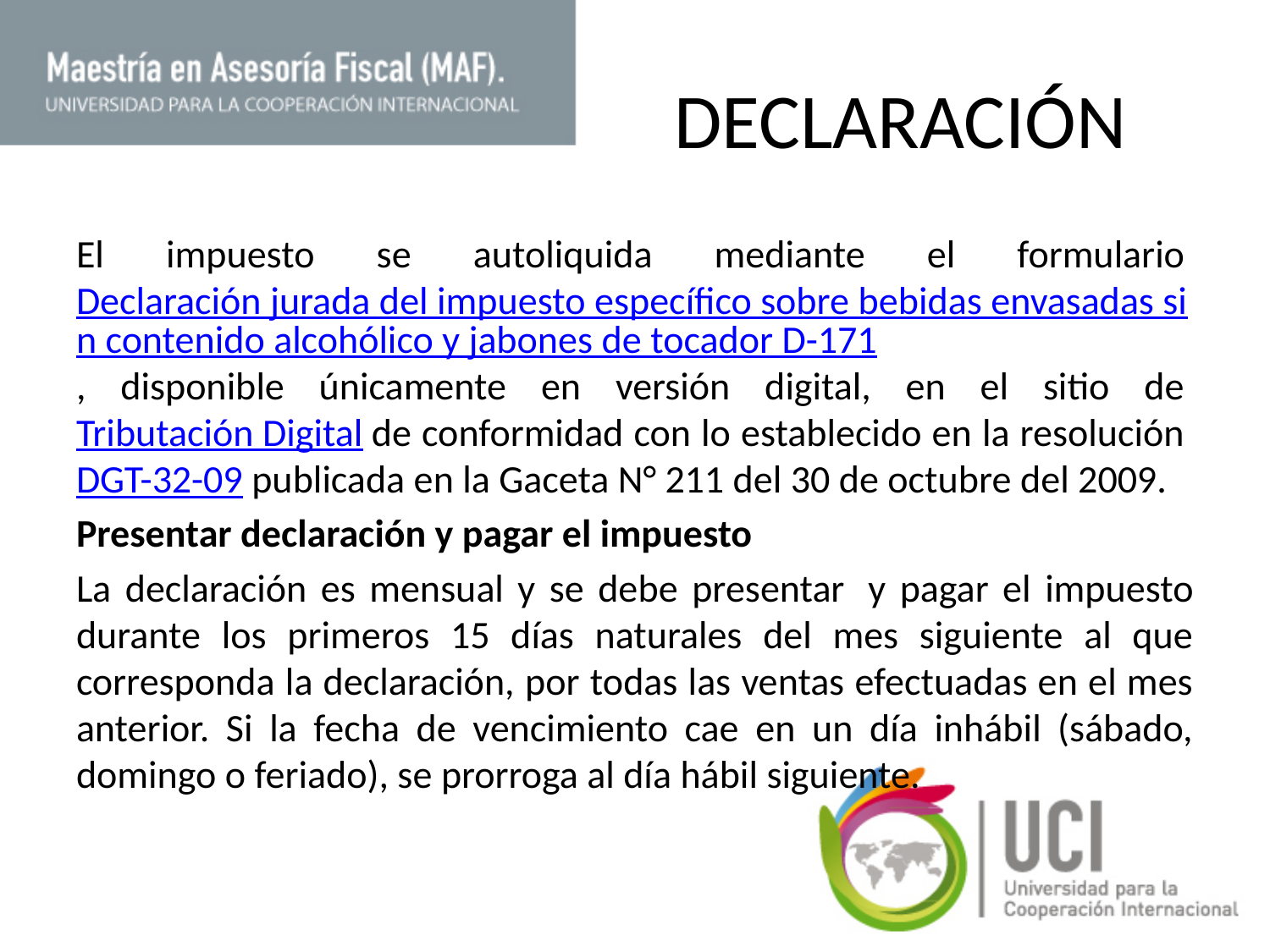

# DECLARACIÓN
El impuesto se autoliquida mediante el formulario Declaración jurada del impuesto específico sobre bebidas envasadas sin contenido alcohólico y jabones de tocador D-171, disponible únicamente en versión digital, en el sitio de Tributación Digital de conformidad con lo establecido en la resolución DGT-32-09 publicada en la Gaceta N° 211 del 30 de octubre del 2009.
Presentar declaración y pagar el impuesto
La declaración es mensual y se debe presentar  y pagar el impuesto durante los primeros 15 días naturales del mes siguiente al que corresponda la declaración, por todas las ventas efectuadas en el mes anterior. Si la fecha de vencimiento cae en un día inhábil (sábado, domingo o feriado), se prorroga al día hábil siguiente.